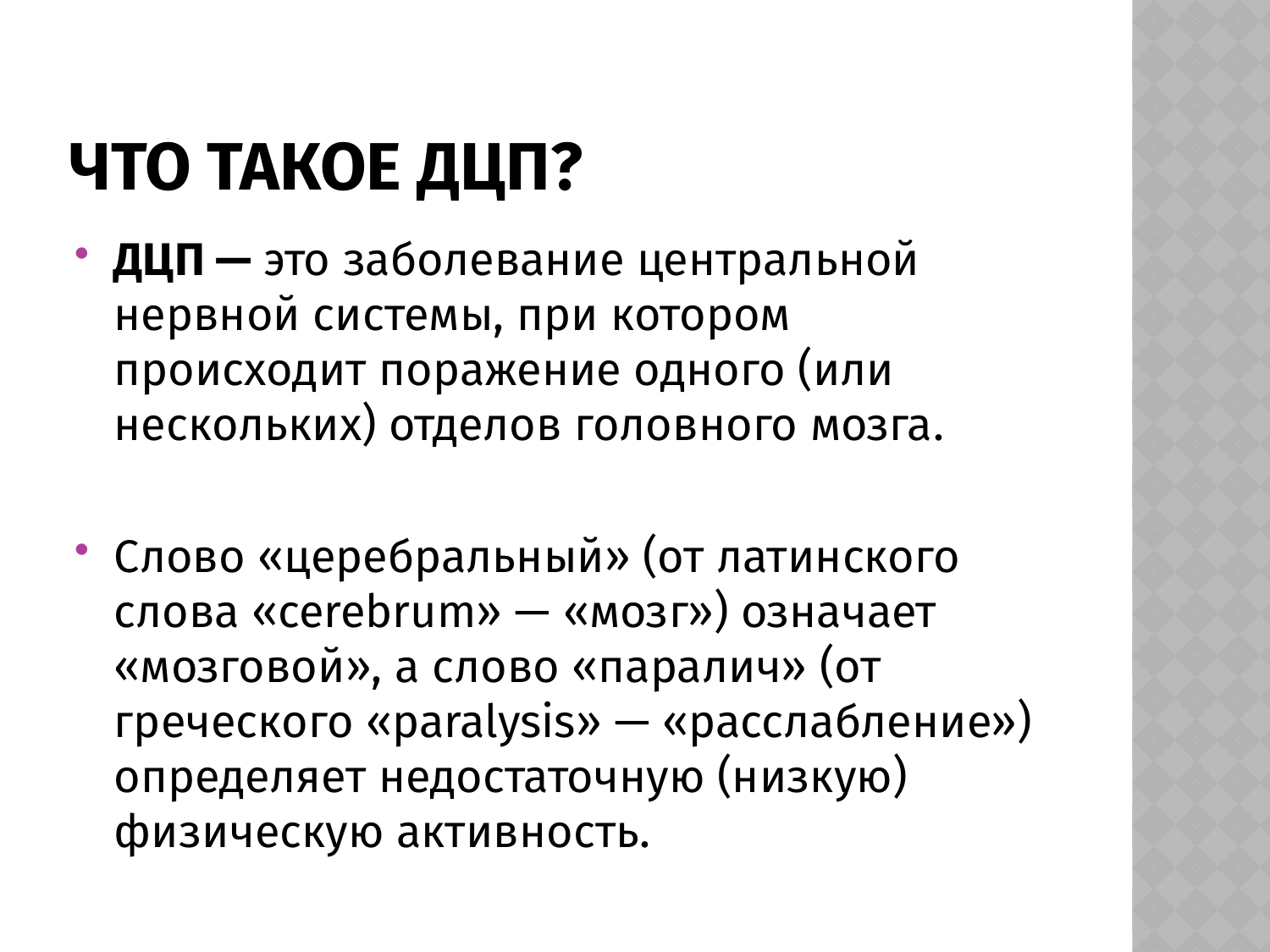

# Что такое ДЦП?
ДЦП — это заболевание центральной нервной системы, при котором происходит поражение одного (или нескольких) отделов головного мозга.

Слово «церебральный» (от латинского слова «cerebrum» — «мозг») означает «мозговой», а слово «паралич» (от греческого «paralysis» — «расслабление») определяет недостаточную (низкую) физическую активность.